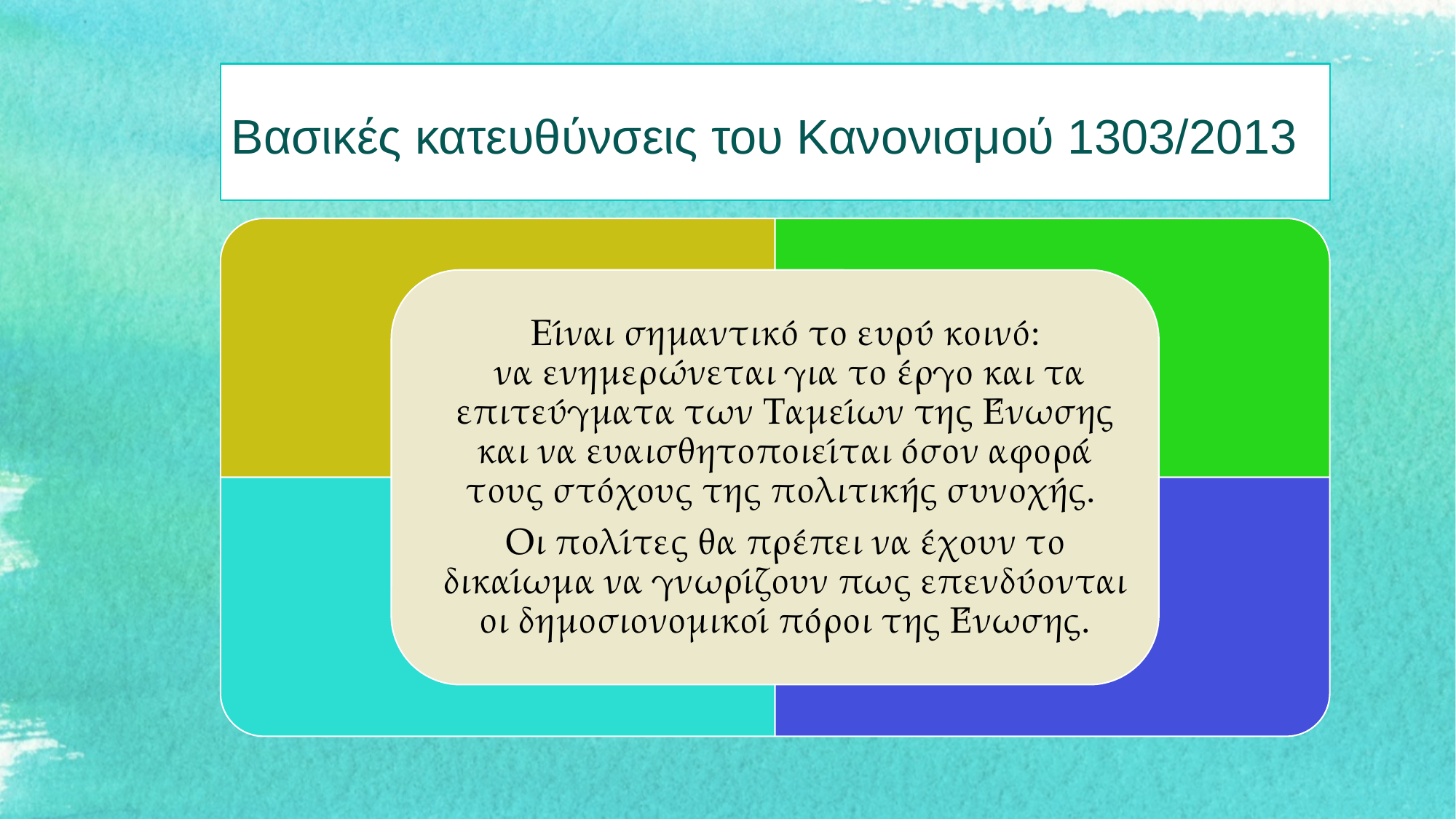

Βασικές κατευθύνσεις του Κανονισμού 1303/2013
Είναι σημαντικό το ευρύ κοινό:
 να ενημερώνεται για το έργο και τα επιτεύγματα των Ταμείων της Ένωσης και να ευαισθητοποιείται όσον αφορά τους στόχους της πολιτικής συνοχής.
Οι πολίτες θα πρέπει να έχουν το δικαίωμα να γνωρίζουν πως επενδύονται οι δημοσιονομικοί πόροι της Ένωσης.